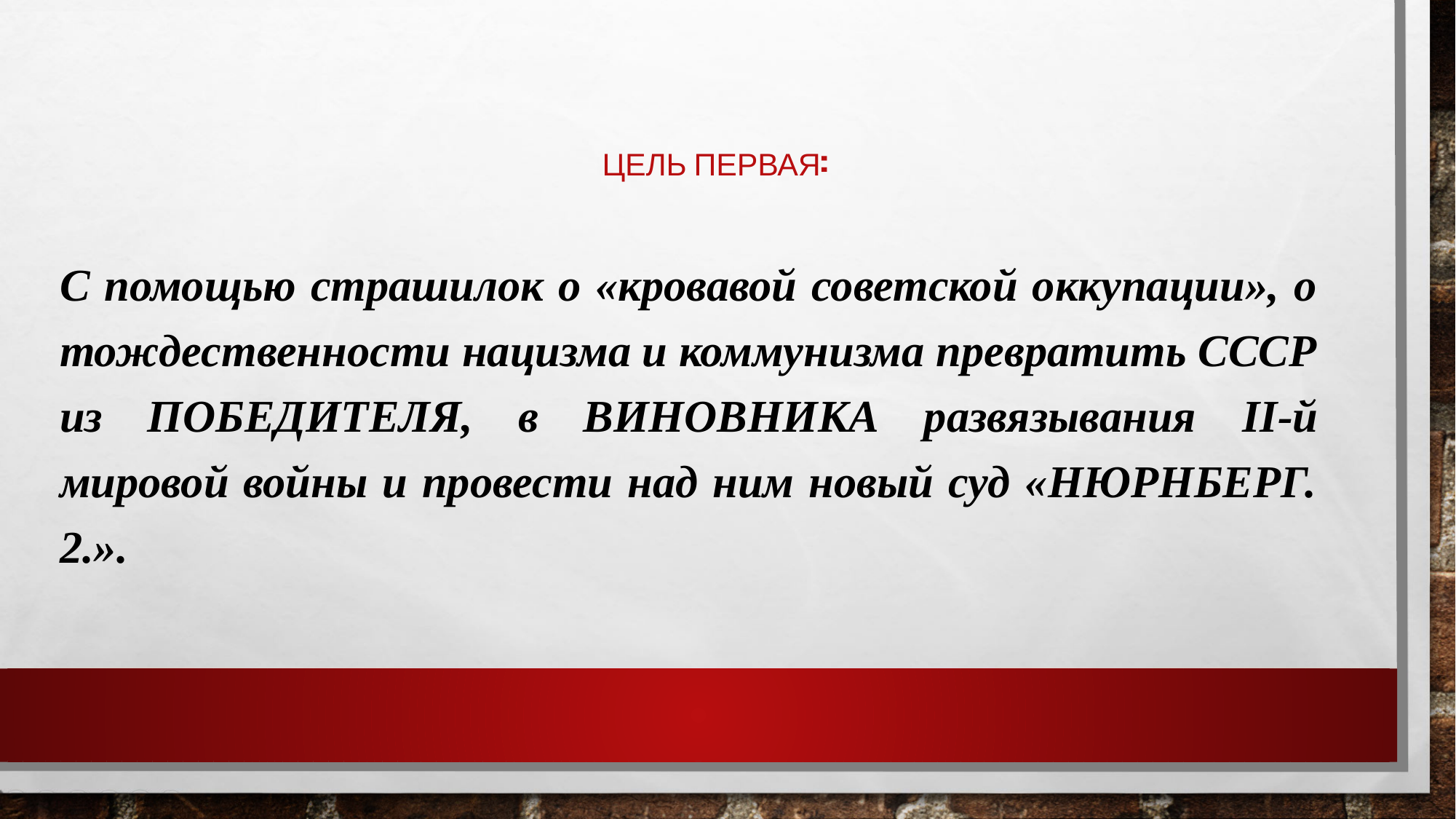

# ЦЕЛЬ ПЕРВАЯ:
С помощью страшилок о «кровавой советской оккупации», о тождественности нацизма и коммунизма превратить СССР из ПОБЕДИТЕЛЯ, в ВИНОВНИКА развязывания II-й мировой войны и провести над ним новый суд «НЮРНБЕРГ. 2.».